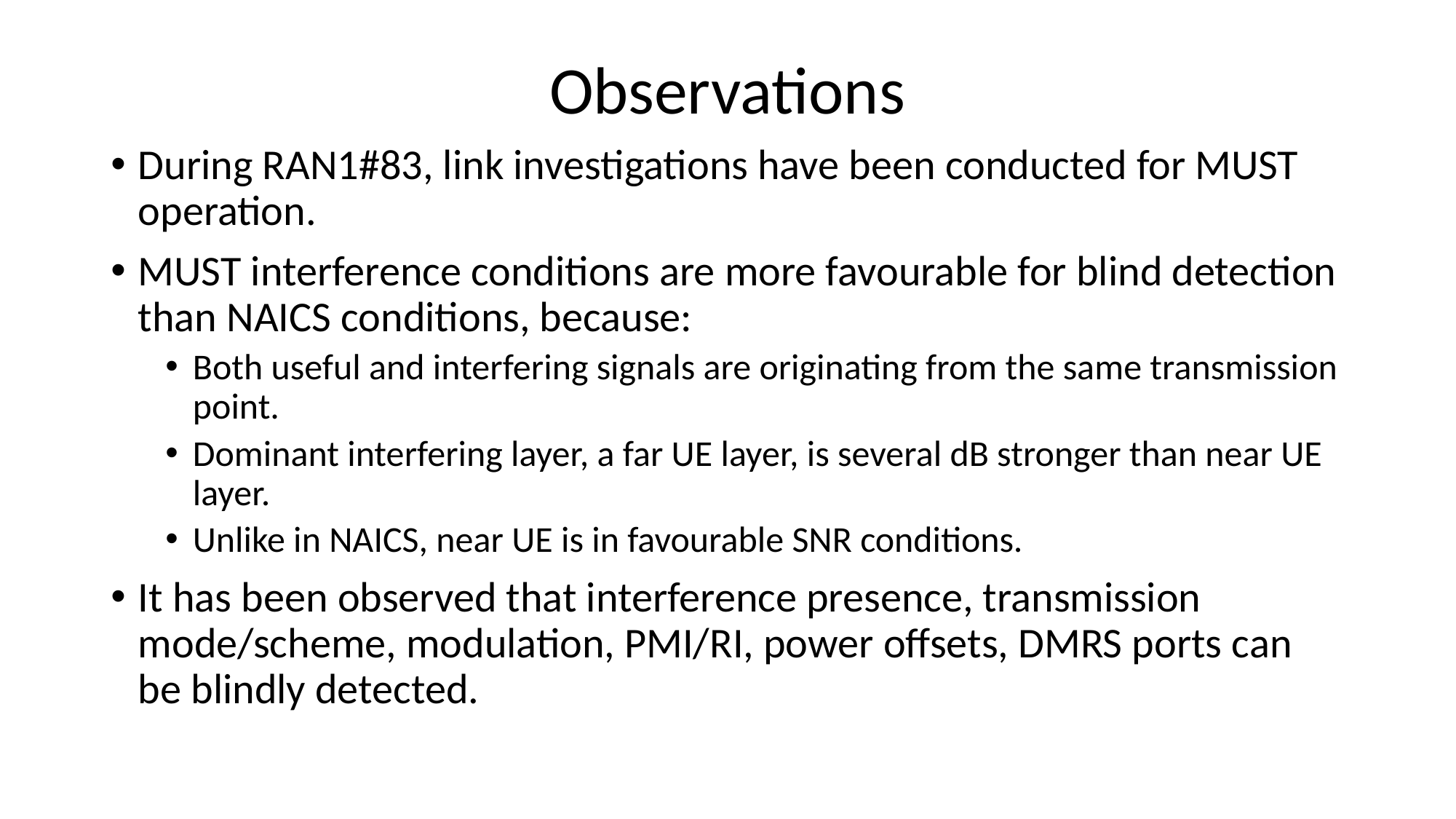

# Observations
During RAN1#83, link investigations have been conducted for MUST operation.
MUST interference conditions are more favourable for blind detection than NAICS conditions, because:
Both useful and interfering signals are originating from the same transmission point.
Dominant interfering layer, a far UE layer, is several dB stronger than near UE layer.
Unlike in NAICS, near UE is in favourable SNR conditions.
It has been observed that interference presence, transmission mode/scheme, modulation, PMI/RI, power offsets, DMRS ports can be blindly detected.